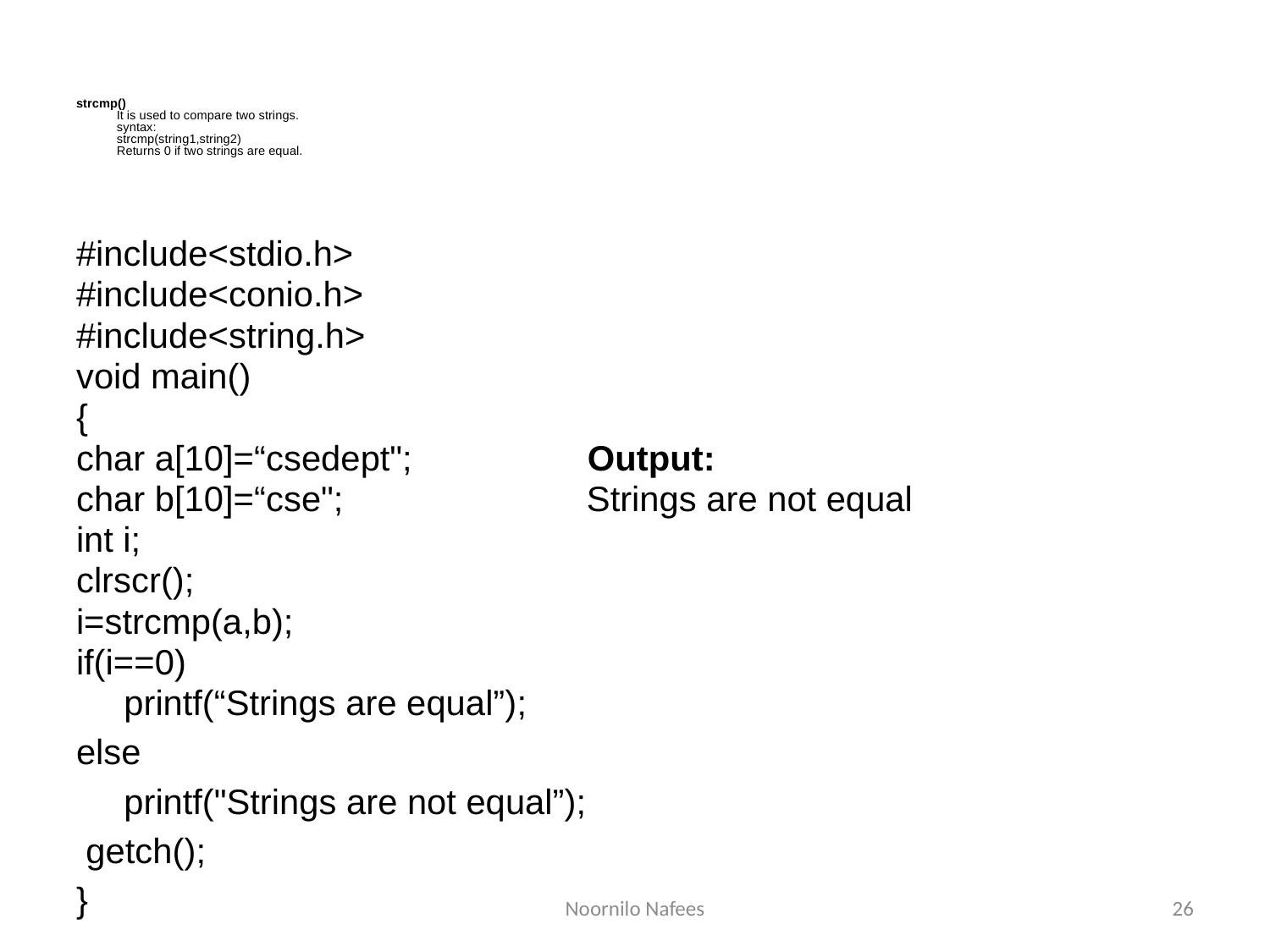

# strcmp() It is used to compare two strings. syntax: strcmp(string1,string2) Returns 0 if two strings are equal.
#include<stdio.h>
#include<conio.h>
#include<string.h>
void main()
{
char a[10]=“csedept";                  Output:
char b[10]=“cse";                         Strings are not equal
int i;
clrscr();
i=strcmp(a,b);
if(i==0)
	printf(“Strings are equal”);
else
	printf("Strings are not equal”);
 getch();
}

Noornilo Nafees
26